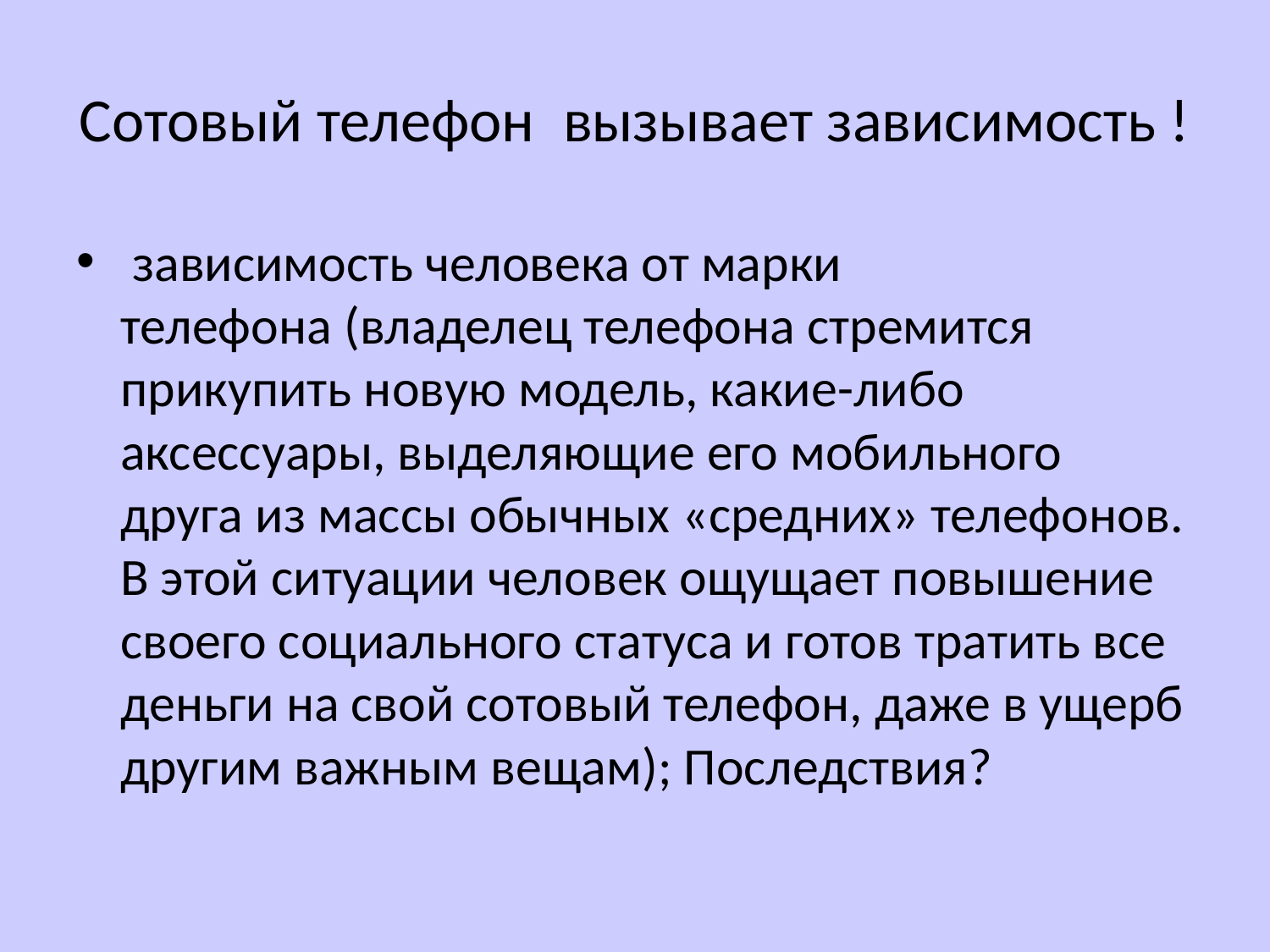

# Сотовый телефон  вызывает зависимость !
 зависимость человека от марки телефона (владелец телефона стремится прикупить новую модель, какие-либо аксессуары, выделяющие его мобильного друга из массы обычных «средних» телефонов. В этой ситуации человек ощущает повышение своего социального статуса и готов тратить все деньги на свой сотовый телефон, даже в ущерб другим важным вещам); Последствия?